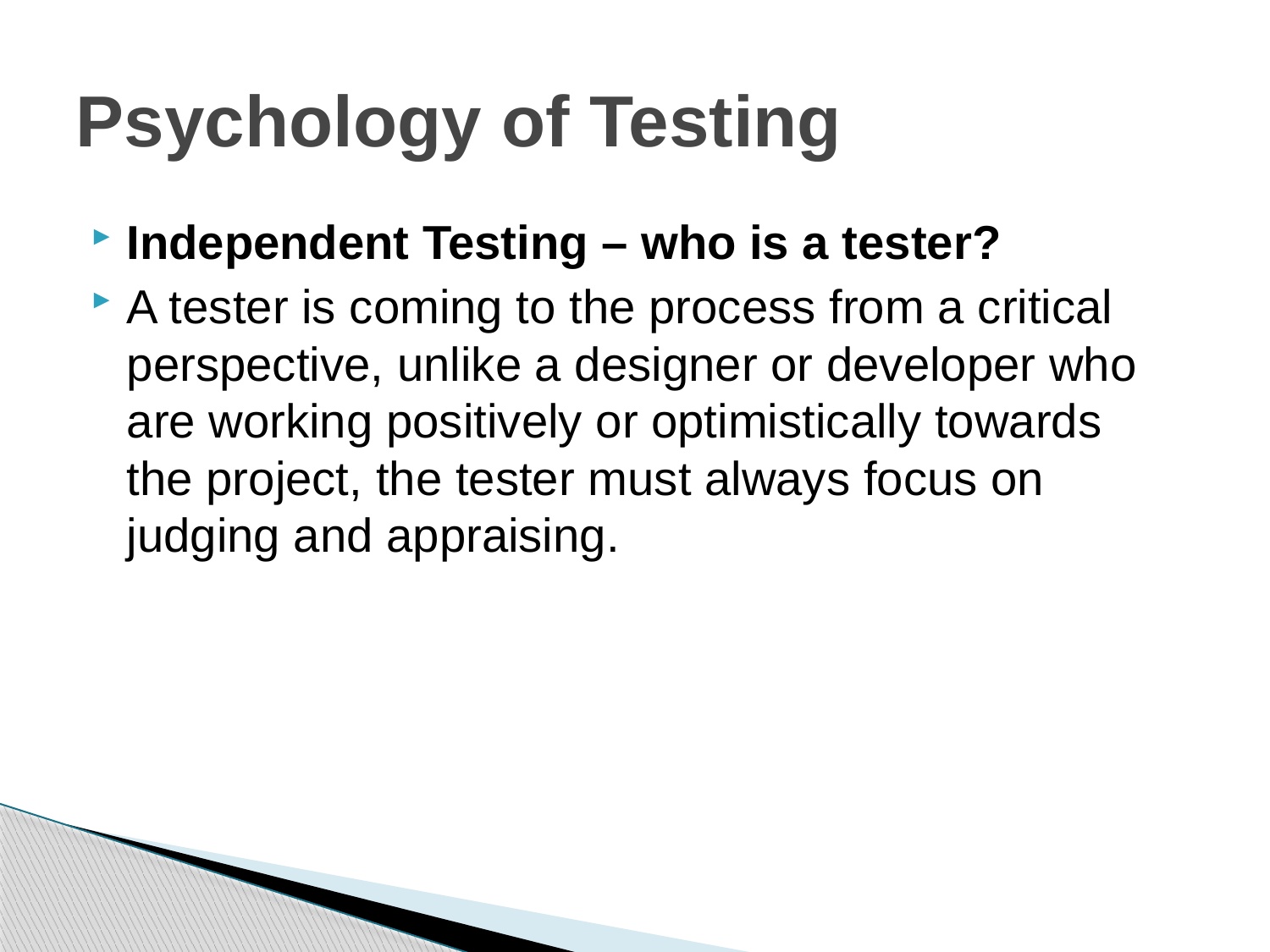

# Psychology of Testing
Independent Testing – who is a tester?
A tester is coming to the process from a critical perspective, unlike a designer or developer who are working positively or optimistically towards the project, the tester must always focus on judging and appraising.